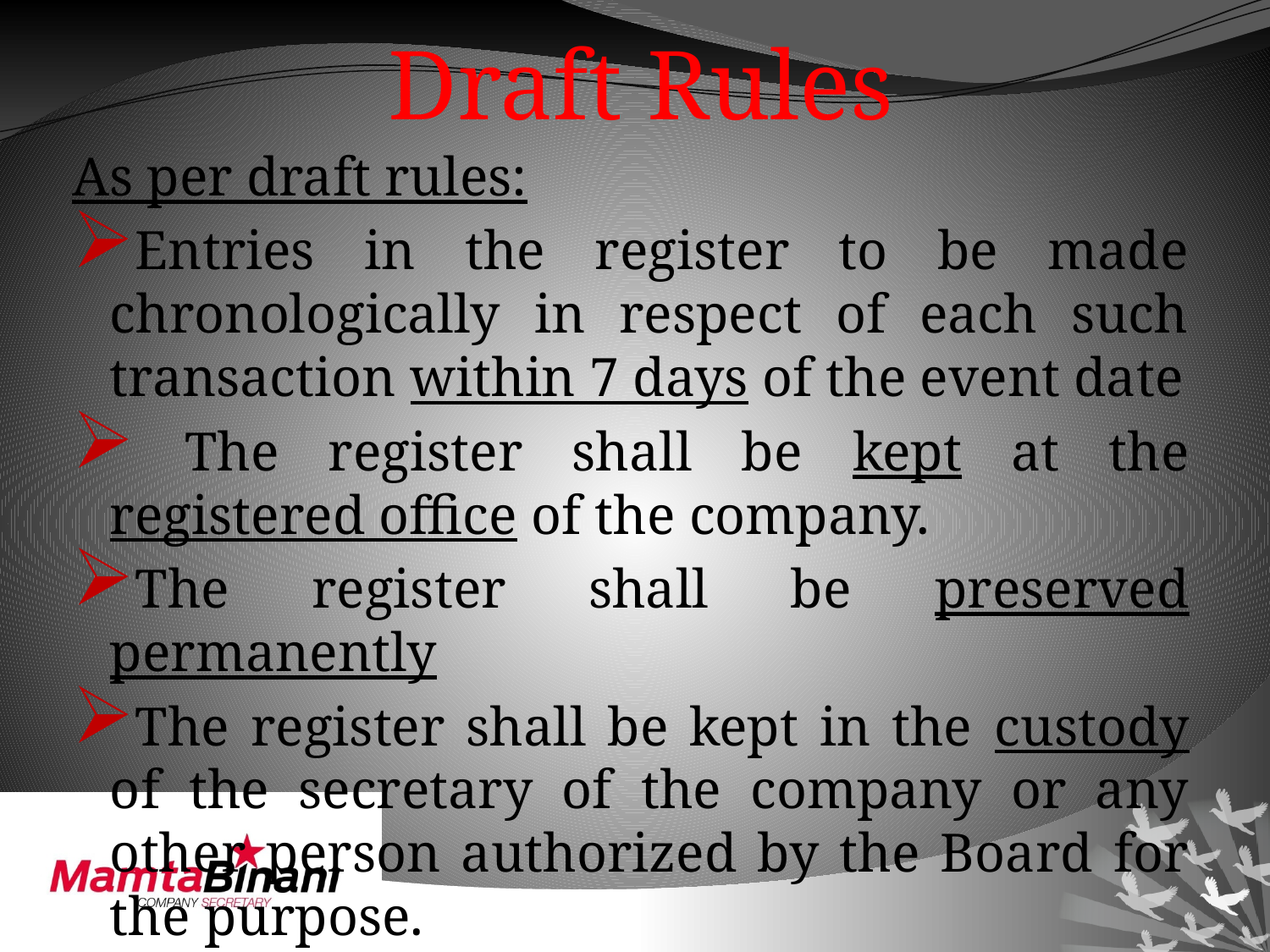

# Draft Rules
As per draft rules:
Entries in the register to be made chronologically in respect of each such transaction within 7 days of the event date
 The register shall be kept at the registered office of the company.
The register shall be preserved permanently
The register shall be kept in the custody of the secretary of the company or any other person authorized by the Board for the purpose.